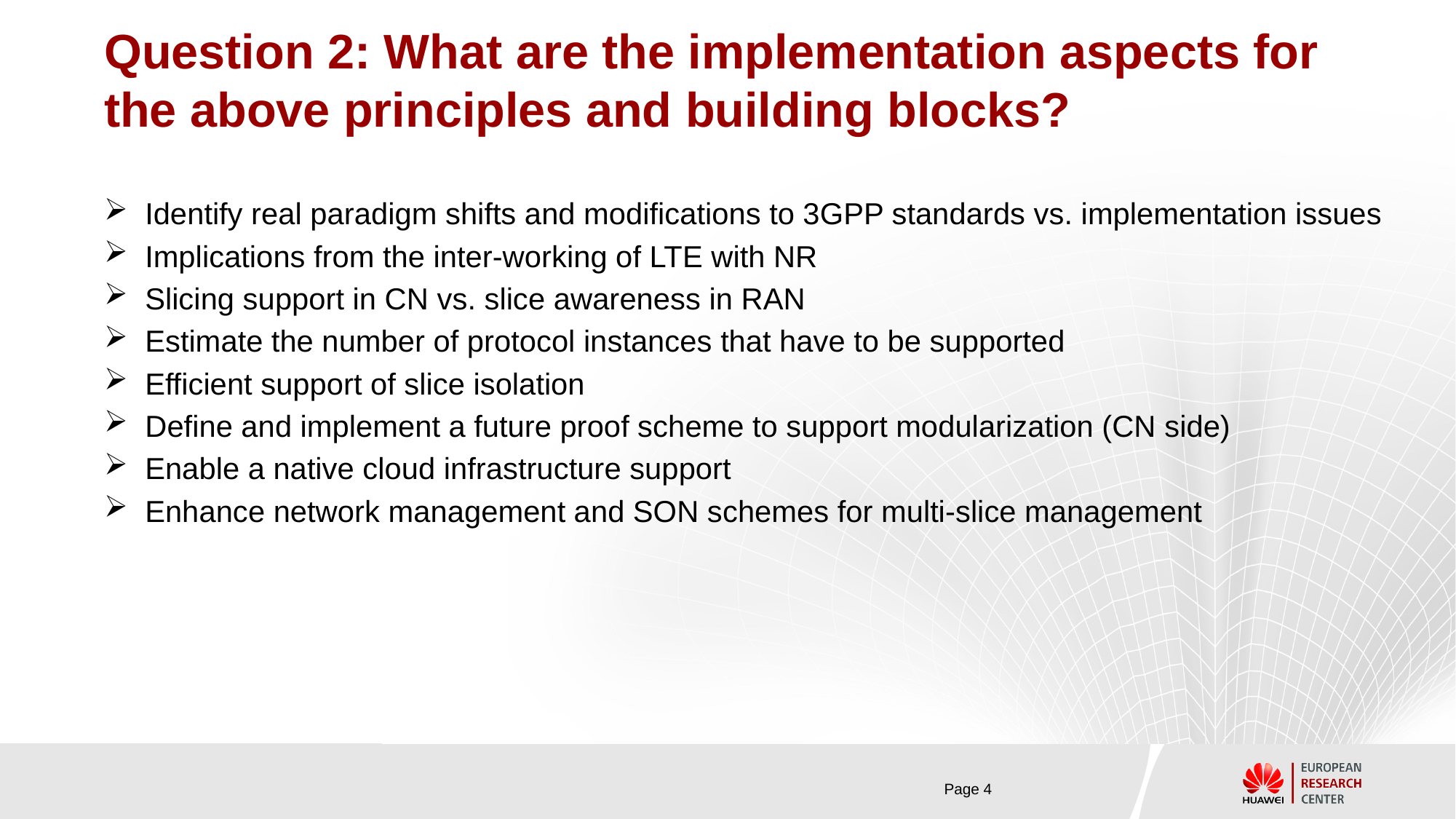

# Question 2: What are the implementation aspects for the above principles and building blocks?
Identify real paradigm shifts and modifications to 3GPP standards vs. implementation issues
Implications from the inter-working of LTE with NR
Slicing support in CN vs. slice awareness in RAN
Estimate the number of protocol instances that have to be supported
Efficient support of slice isolation
Define and implement a future proof scheme to support modularization (CN side)
Enable a native cloud infrastructure support
Enhance network management and SON schemes for multi-slice management